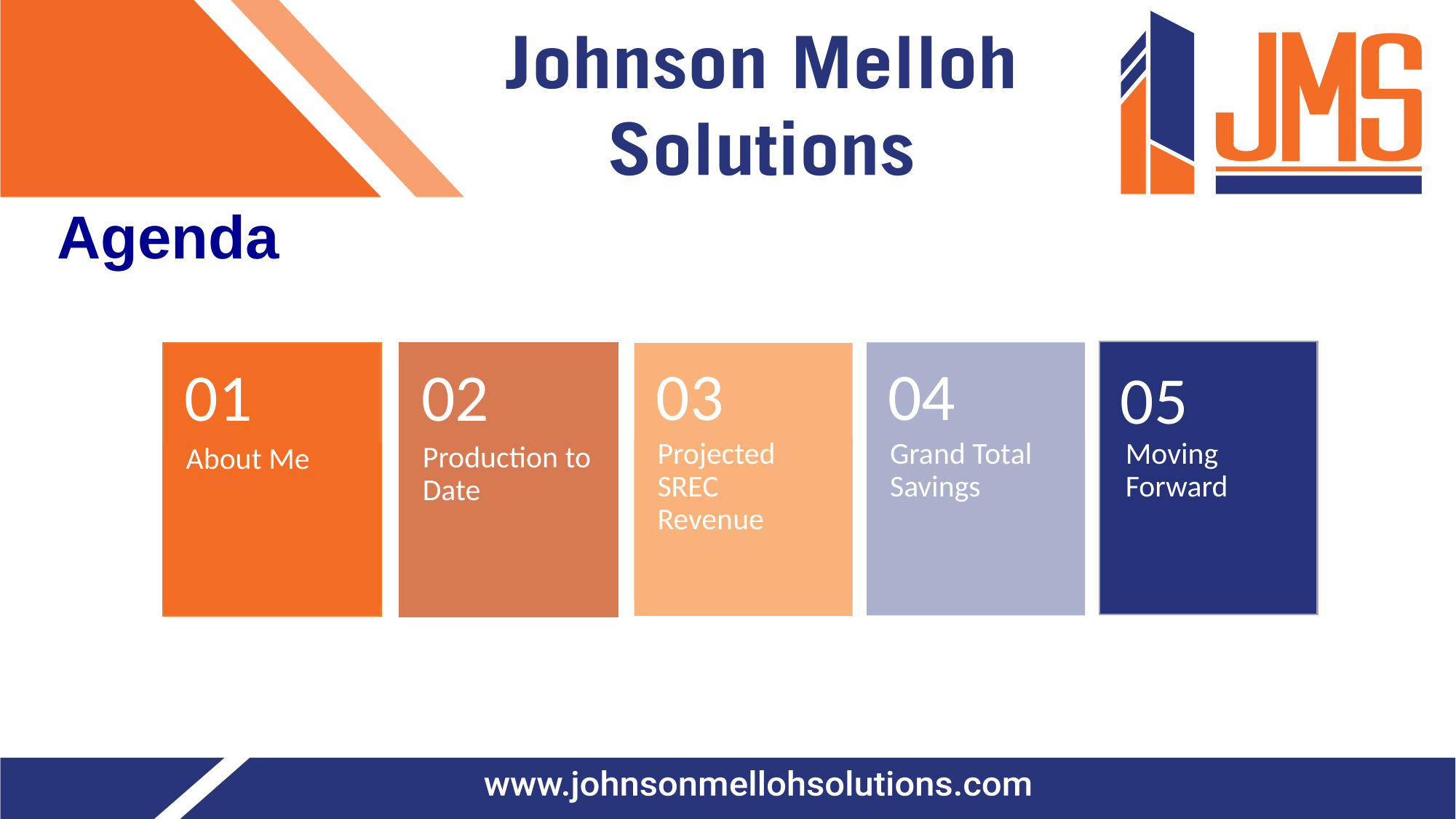

# Agenda

Moving Forward
03

04

Grand Total Savings

02

01

About Me

Projected SREC Revenue

Production to Date

05